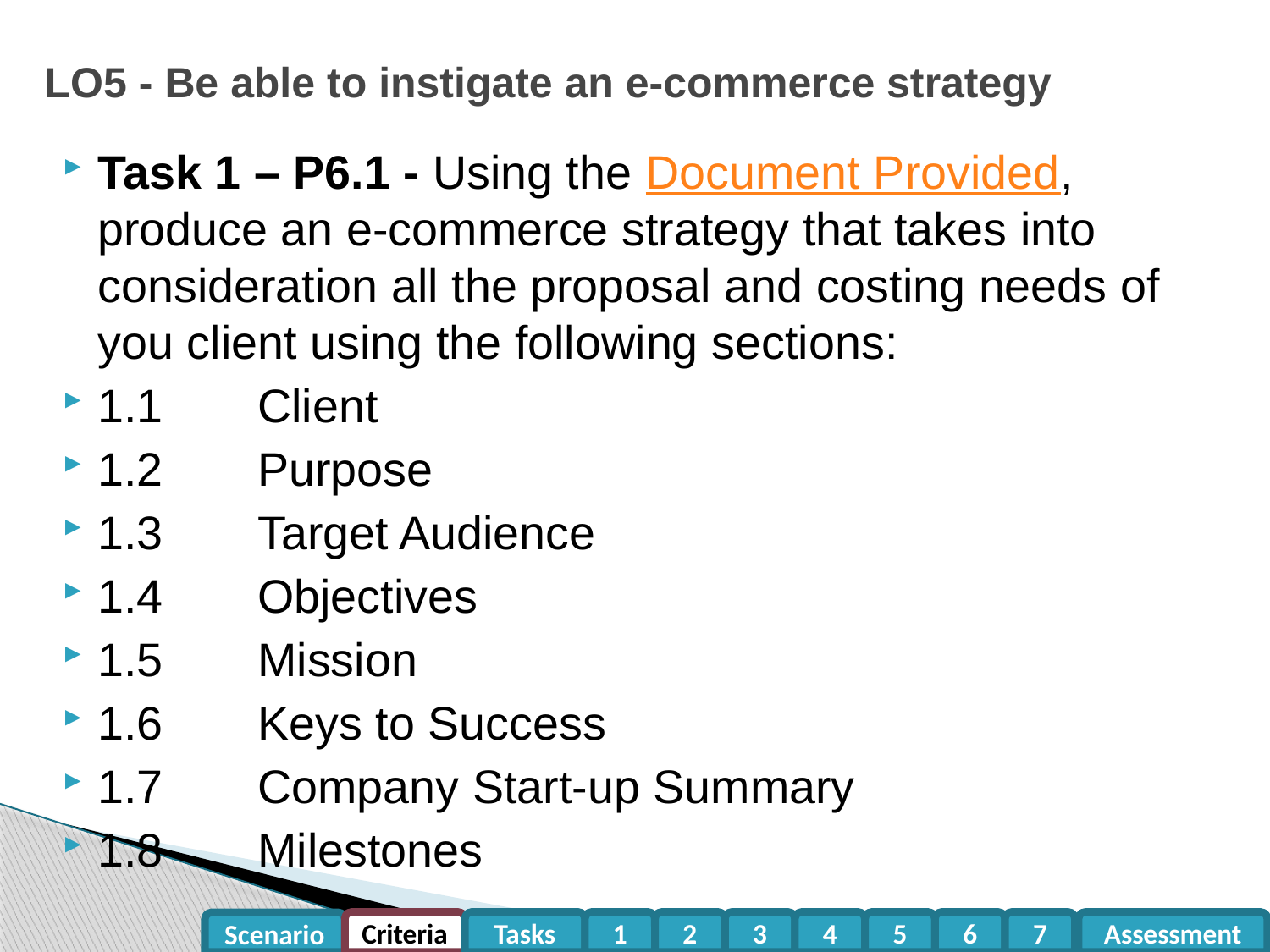

# LO5 - Be able to instigate an e-commerce strategy
Task 1 – P6.1 - Using the Document Provided, produce an e-commerce strategy that takes into consideration all the proposal and costing needs of you client using the following sections:
1.1	Client
1.2	Purpose
1.3	Target Audience
1.4	Objectives
1.5	Mission
1.6 	Keys to Success
1.7	Company Start-up Summary
1.8	Milestones